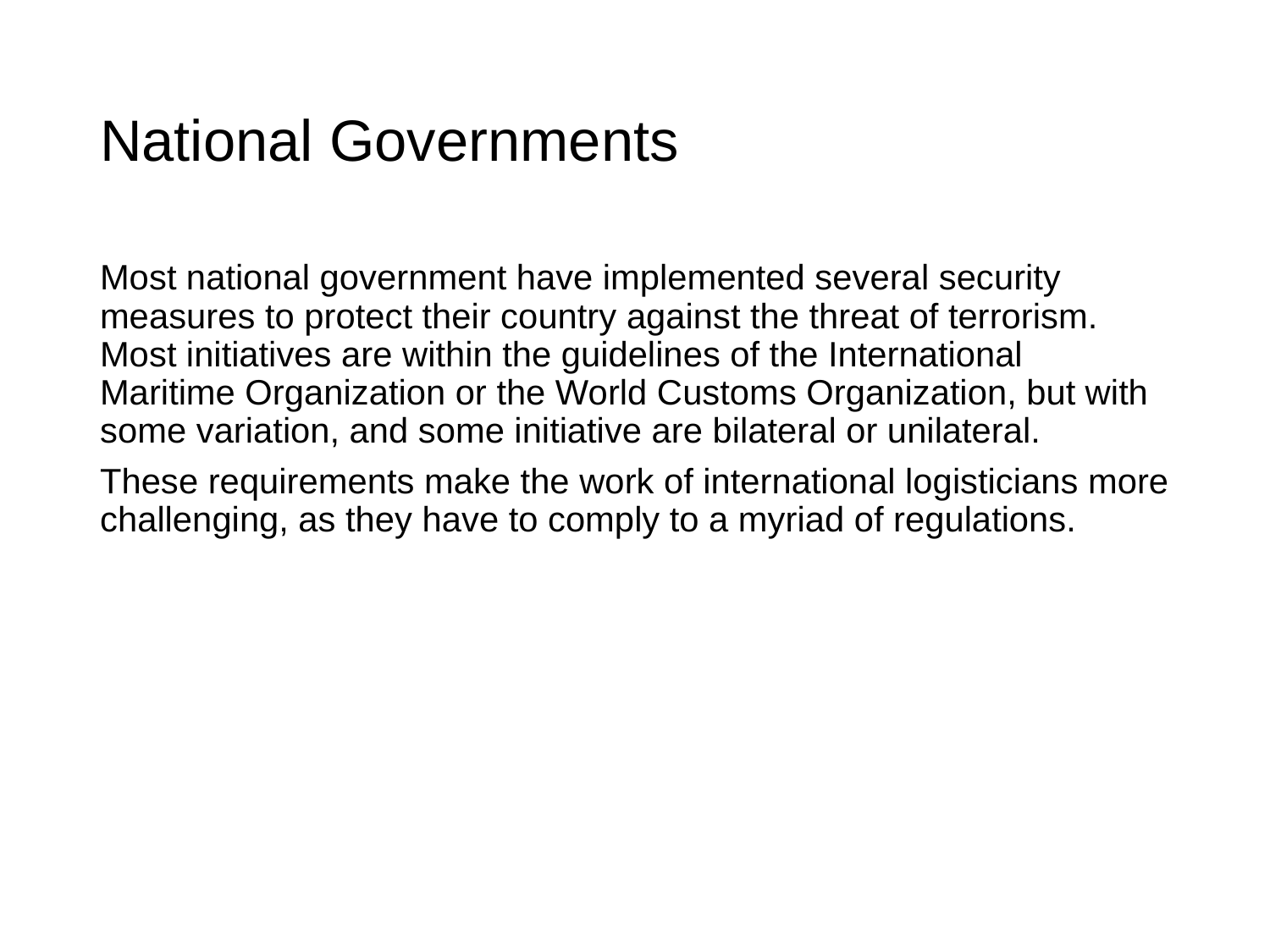

# National Governments
Most national government have implemented several security measures to protect their country against the threat of terrorism. Most initiatives are within the guidelines of the International  Maritime Organization or the World Customs Organization, but with some variation, and some initiative are bilateral or unilateral.
These requirements make the work of international logisticians more challenging, as they have to comply to a myriad of regulations.